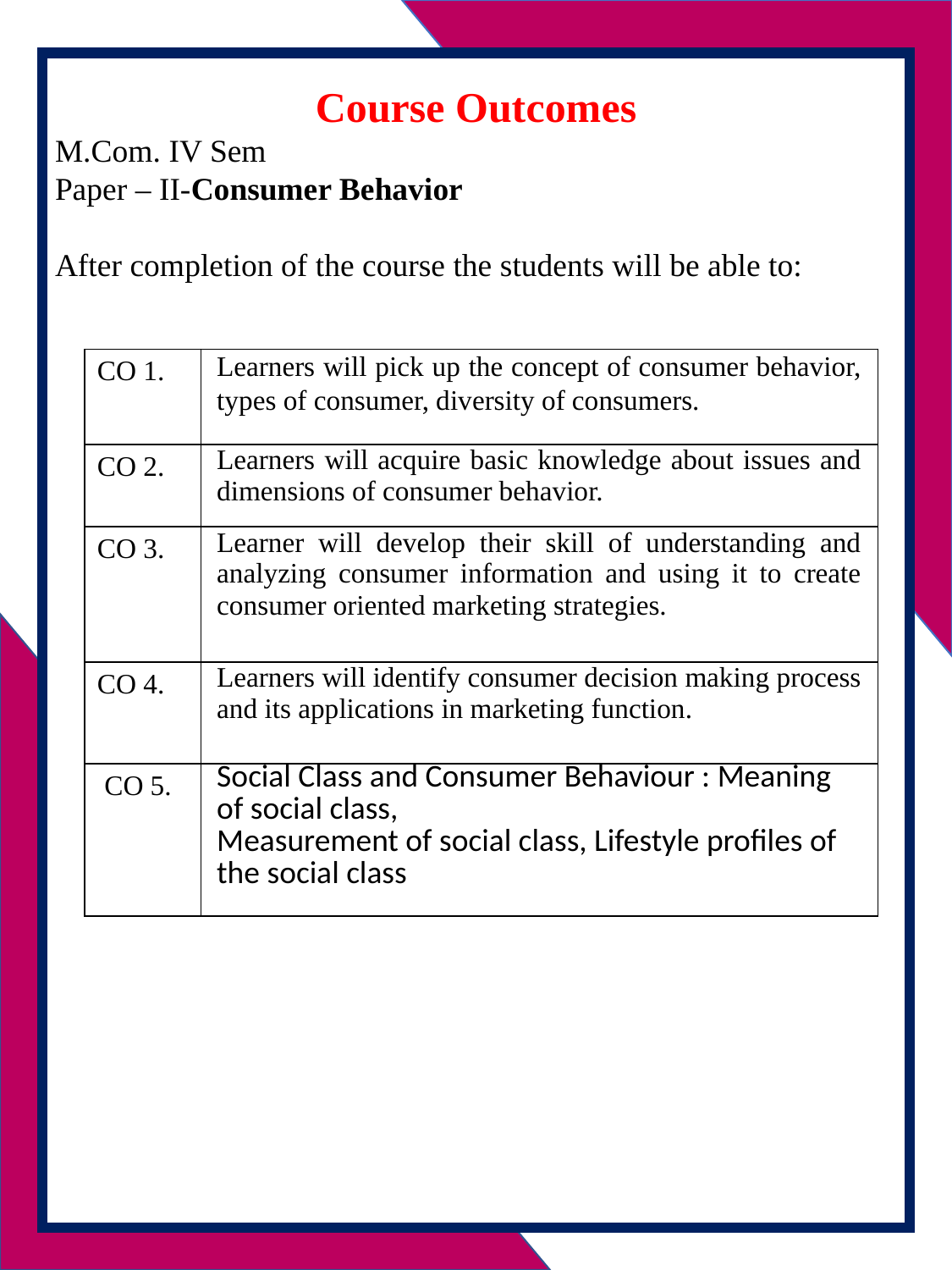

Course Outcomes
M.Com. IV Sem
Paper – II-Consumer Behavior

After completion of the course the students will be able to:

| CO 1. | Learners will pick up the concept of consumer behavior, types of consumer, diversity of consumers. |
| --- | --- |
| CO 2. | Learners will acquire basic knowledge about issues and dimensions of consumer behavior. |
| CO 3. | Learner will develop their skill of understanding and analyzing consumer information and using it to create consumer oriented marketing strategies. |
| CO 4. | Learners will identify consumer decision making process and its applications in marketing function. |
| CO 5. | Social Class and Consumer Behaviour : Meaning of social class, Measurement of social class, Lifestyle profiles of the social class |